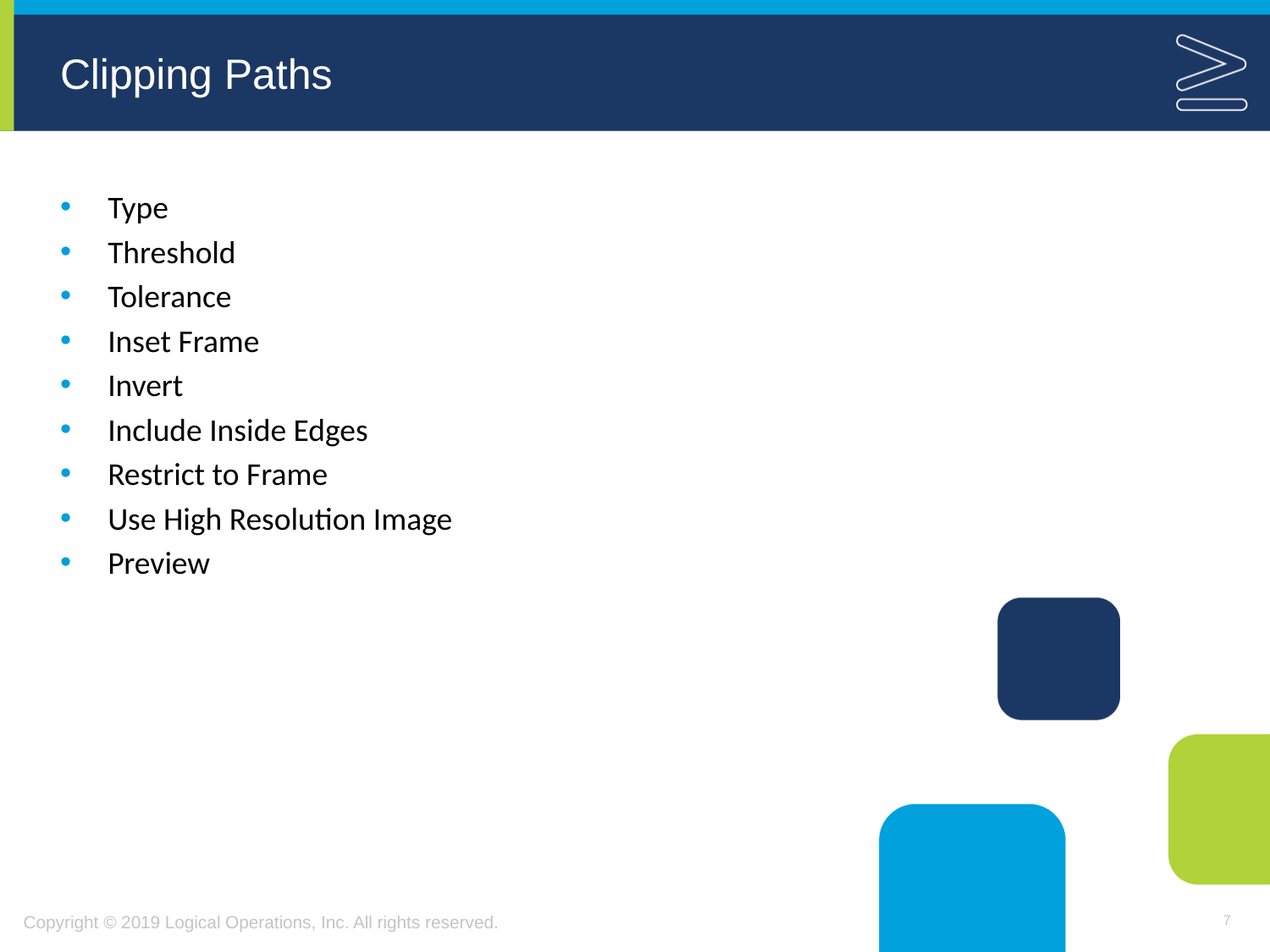

# Clipping Paths
Type
Threshold
Tolerance
Inset Frame
Invert
Include Inside Edges
Restrict to Frame
Use High Resolution Image
Preview

7